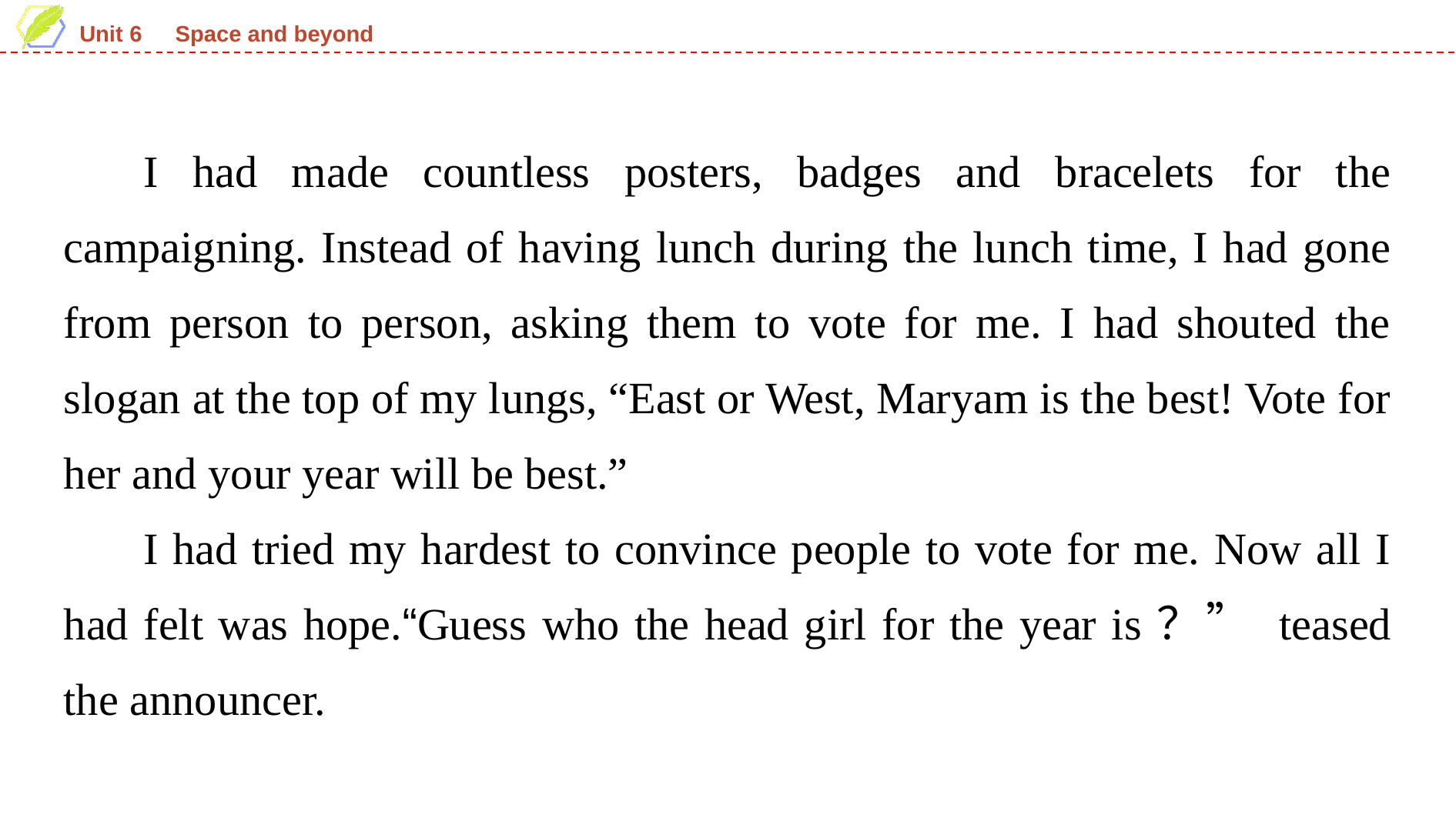

I had made countless posters, badges and bracelets for the campaigning. Instead of having lunch during the lunch time, I had gone from person to person, asking them to vote for me. I had shouted the slogan at the top of my lungs, “East or West, Maryam is the best! Vote for her and your year will be best.”
I had tried my hardest to convince people to vote for me. Now all I had felt was hope.“Guess who the head girl for the year is？” teased the announcer.